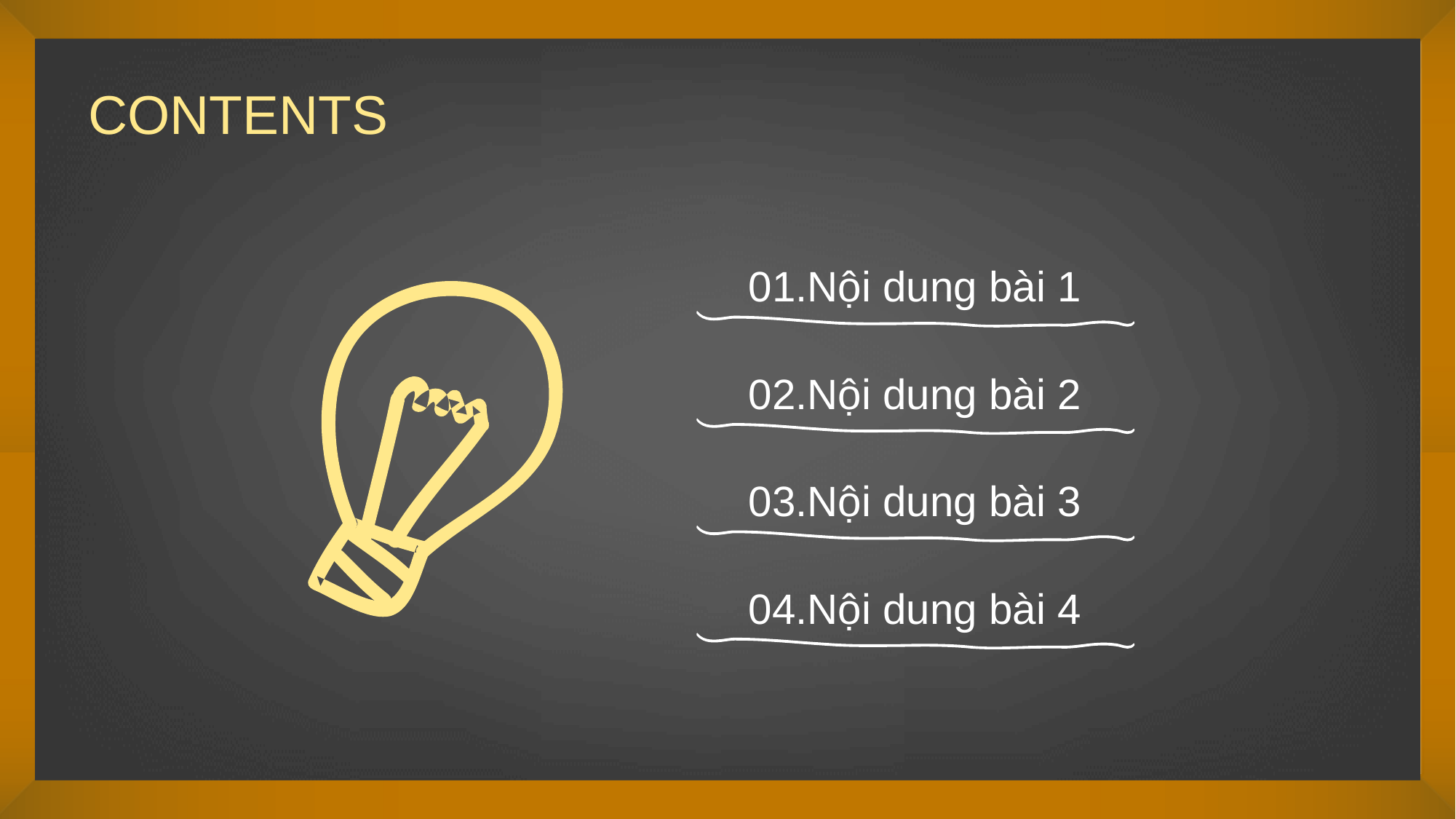

CONTENTS
01.Nội dung bài 1

02.Nội dung bài 2

03.Nội dung bài 3

04.Nội dung bài 4